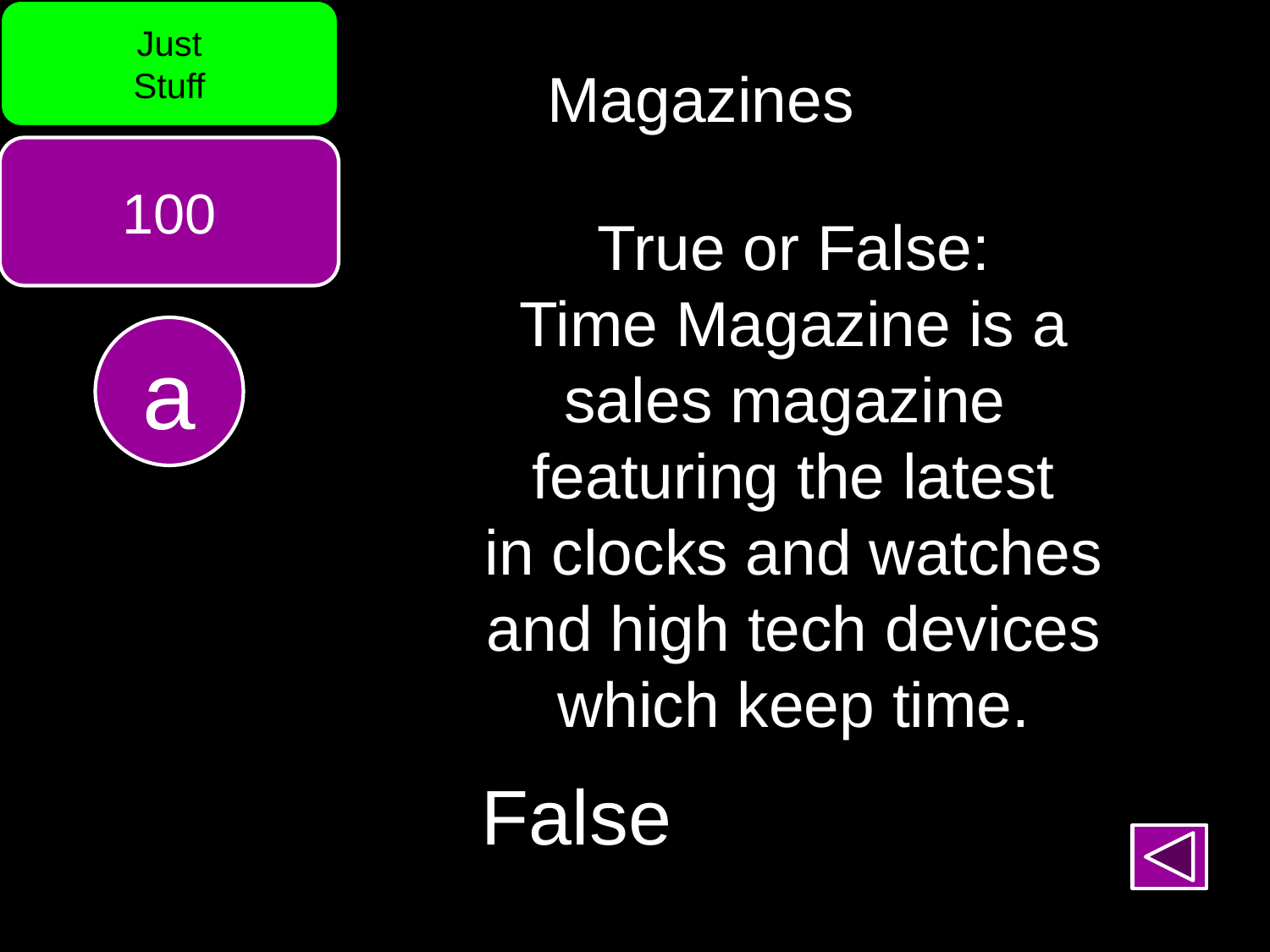

Just
Stuff
Magazines
100
True or False:
Time Magazine is a
sales magazine
featuring the latest
in clocks and watches
and high tech devices
which keep time.
a
False